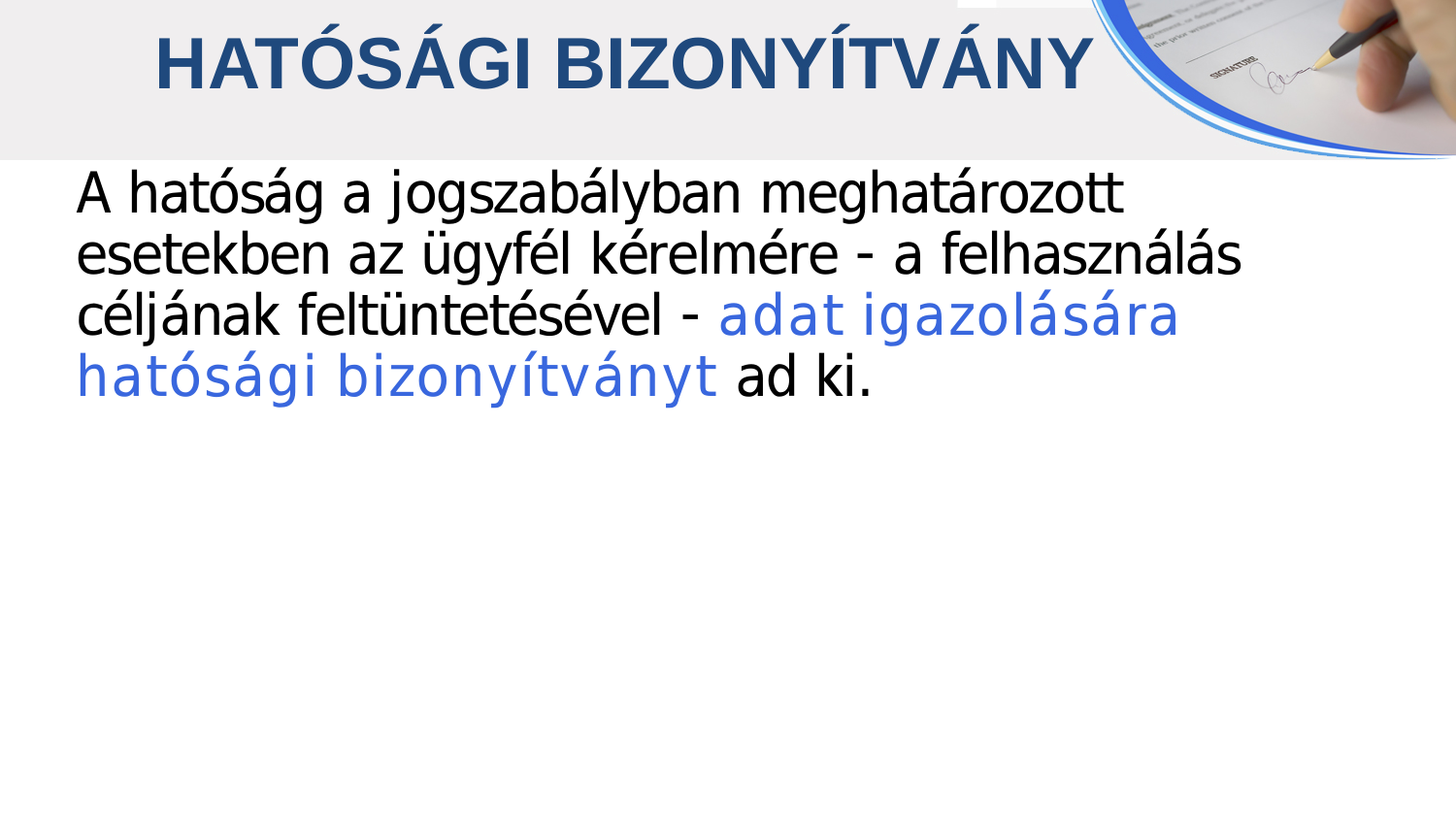

HATÓSÁGI BIZONYÍTVÁNY
A hatóság a jogszabályban meghatározott esetekben az ügyfél kérelmére - a felhasználás céljának feltüntetésével - adat igazolására hatósági bizonyítványt ad ki.